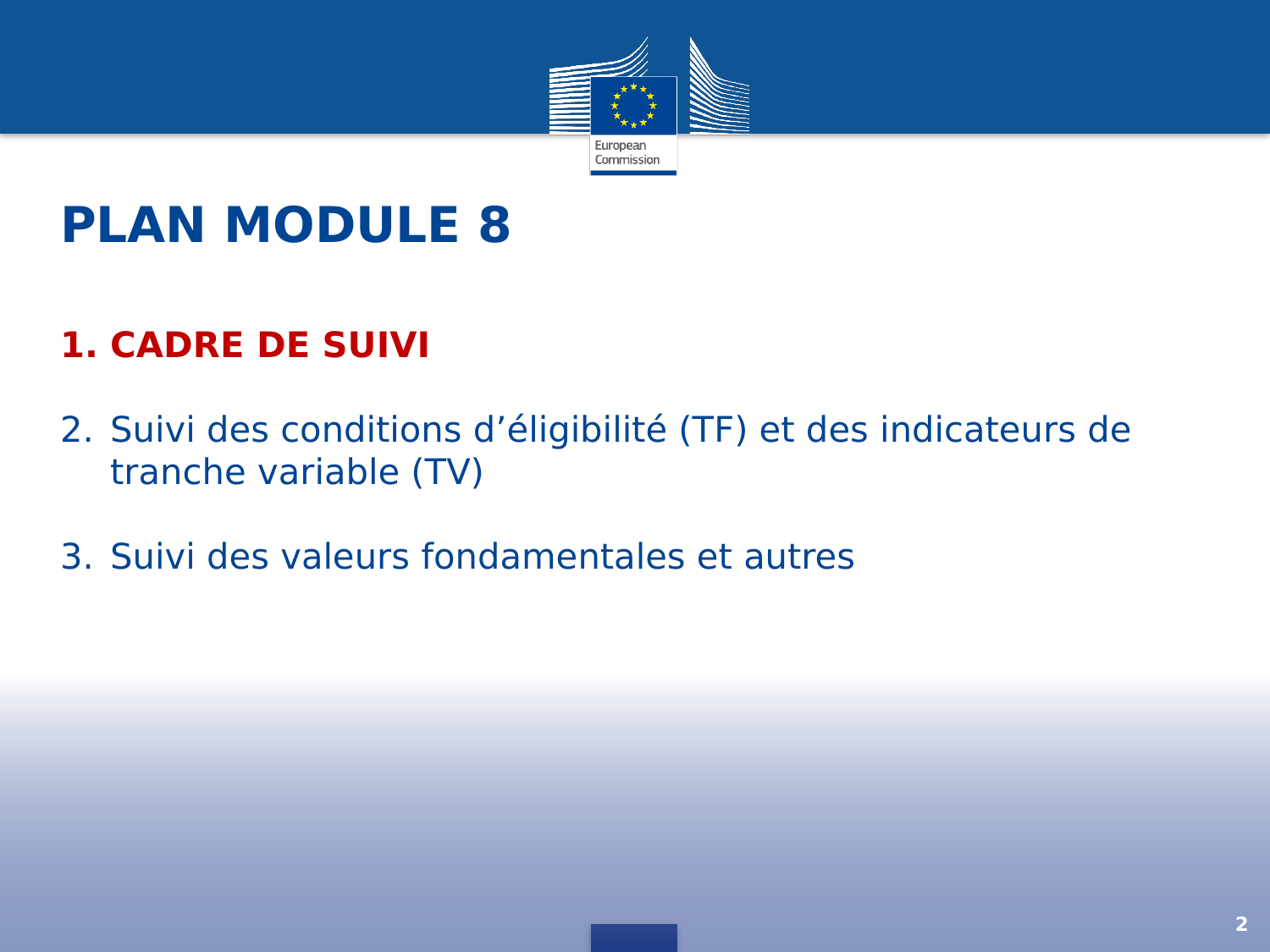

# Plan Module 8
Cadre de suivi
Suivi des conditions d’éligibilité (TF) et des indicateurs de tranche variable (TV)
Suivi des valeurs fondamentales et autres

2